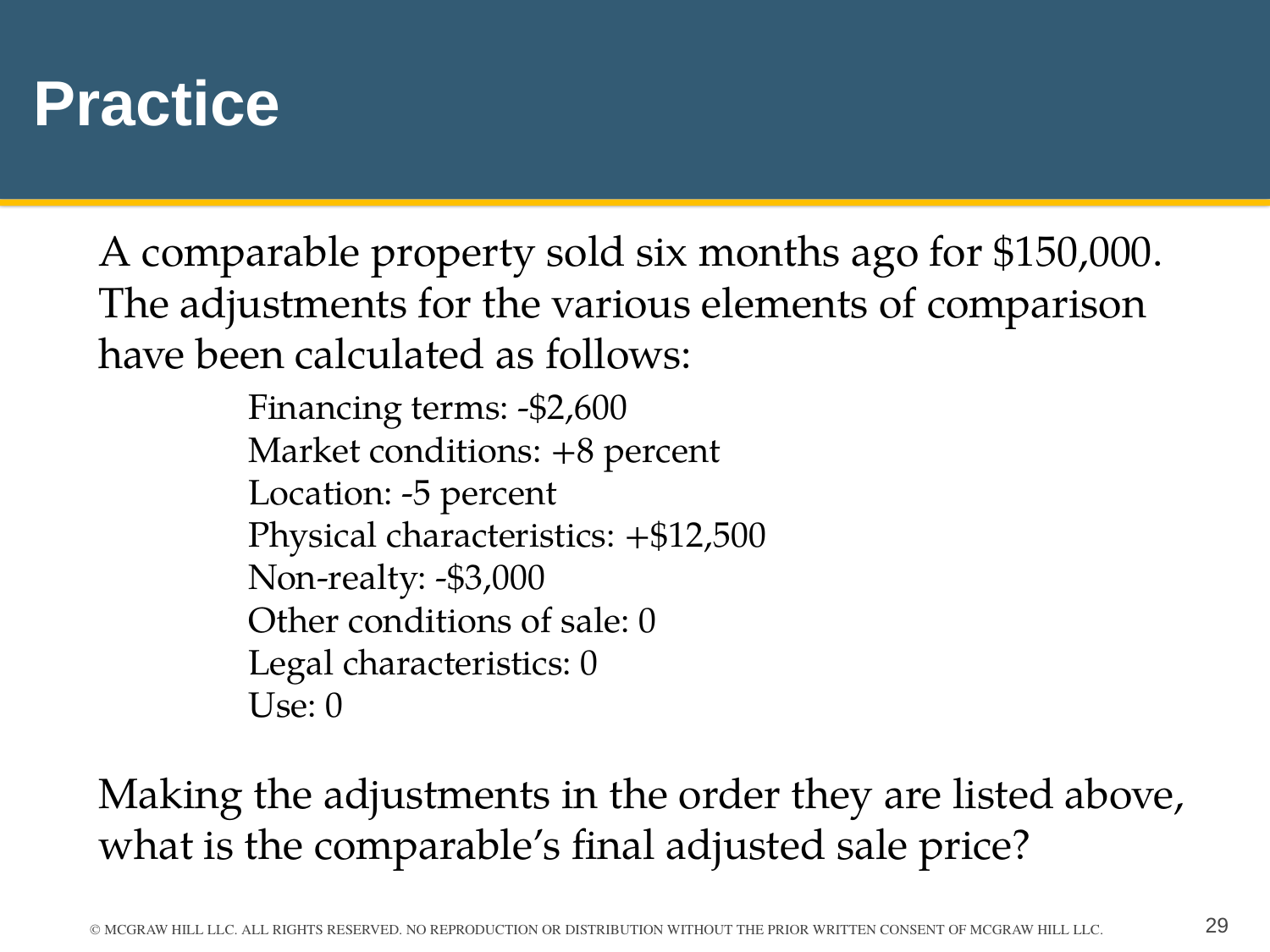

# Practice
A comparable property sold six months ago for $150,000. The adjustments for the various elements of comparison have been calculated as follows:
		Financing terms: -$2,600
		Market conditions: +8 percent
		Location: -5 percent
		Physical characteristics: +$12,500
		Non-realty: -$3,000
		Other conditions of sale: 0
		Legal characteristics: 0
		Use: 0

Making the adjustments in the order they are listed above, what is the comparable’s final adjusted sale price?
© MCGRAW HILL LLC. ALL RIGHTS RESERVED. NO REPRODUCTION OR DISTRIBUTION WITHOUT THE PRIOR WRITTEN CONSENT OF MCGRAW HILL LLC.
29